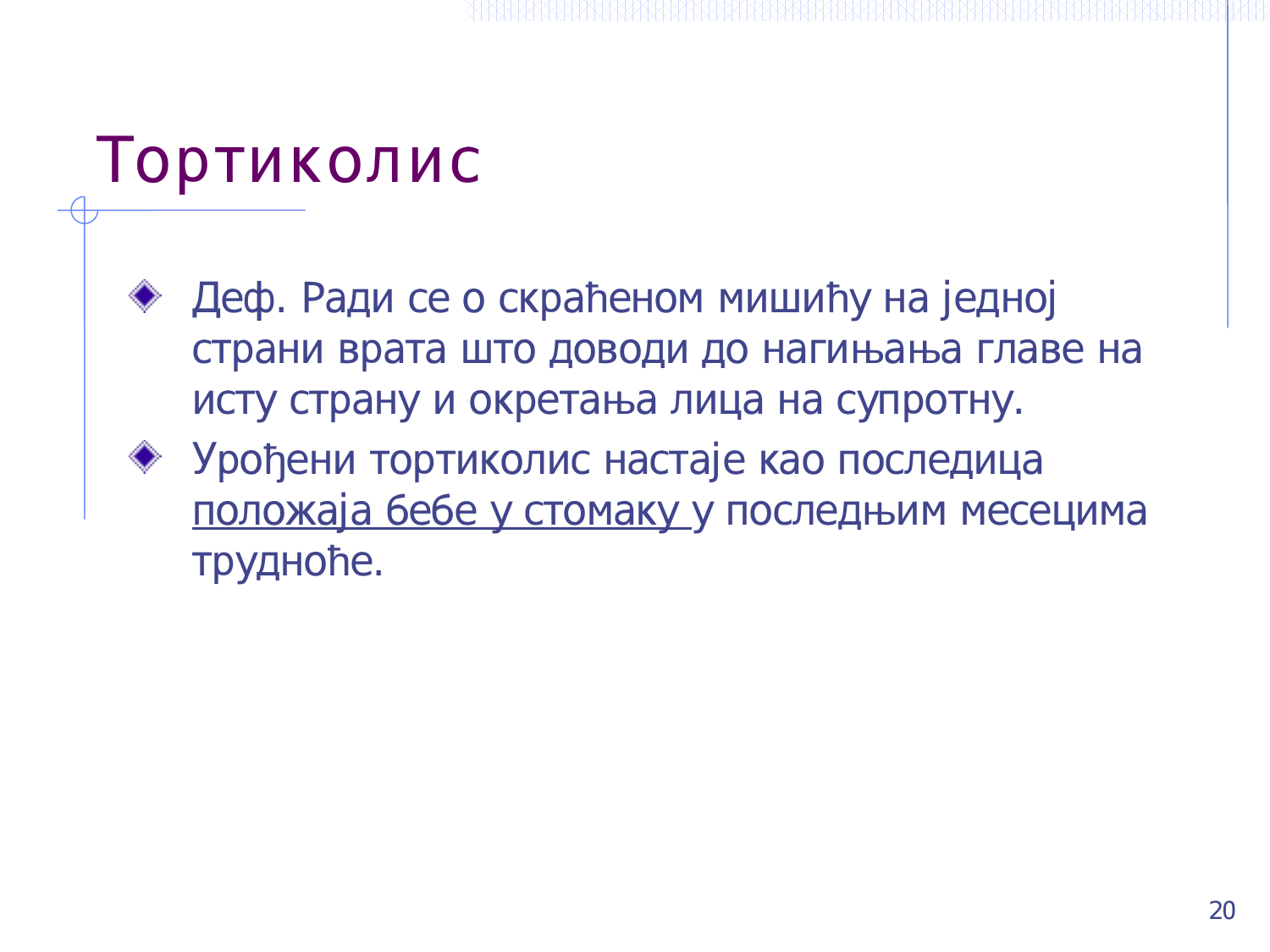

# Тортиколис
Деф. Ради се о скраћеном мишићу на једној страни врата што доводи до нагињања главе на исту страну и окретања лица на супротну.
Урођени тортиколис настаје као последица положаја бебе у стомаку у последњим месецима трудноће.

20